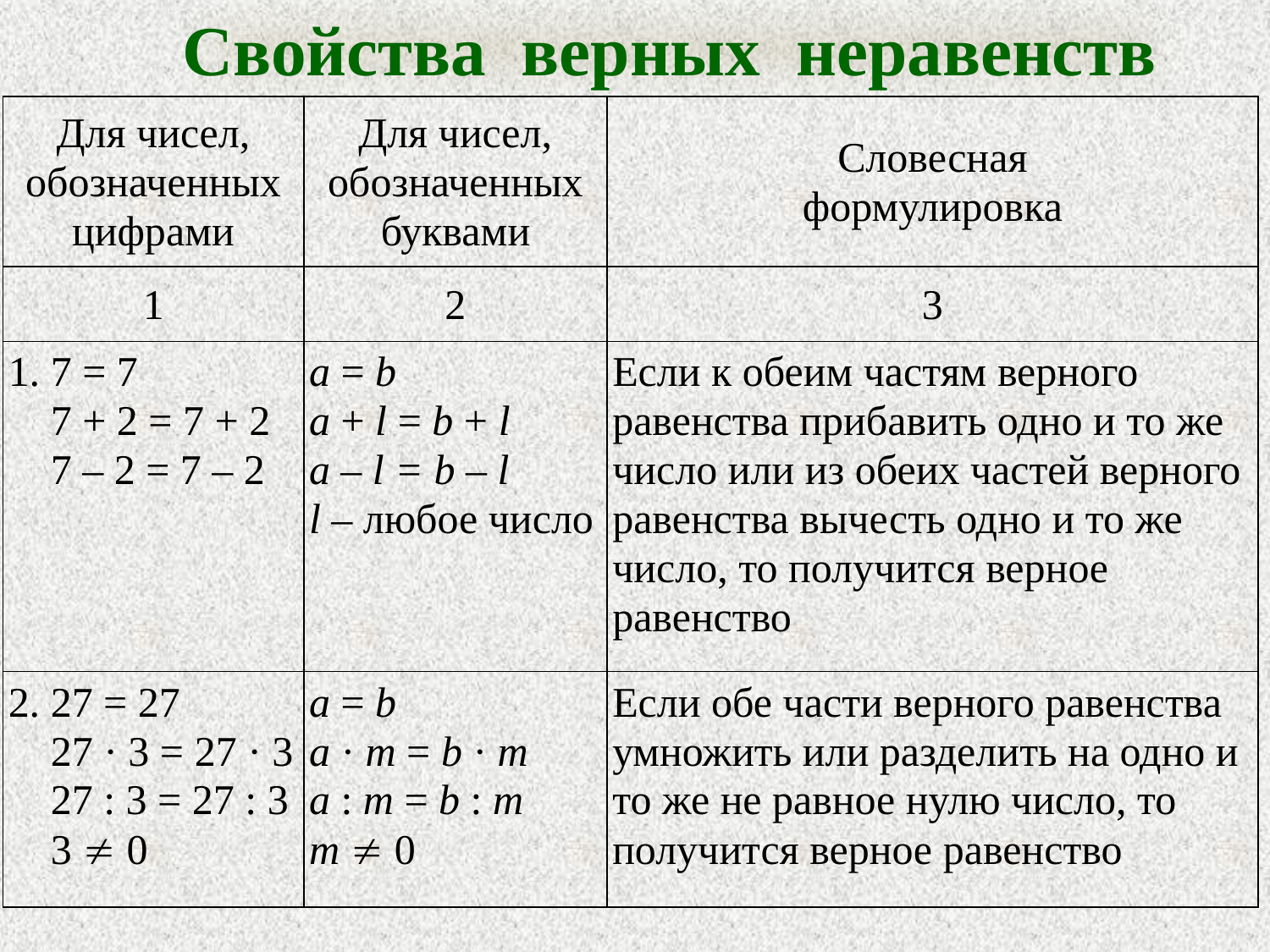

Свойства  верных  неравенств
| Для чисел, обозначенных цифрами | Для чисел, обозначенных буквами | Словесная формулировка |
| --- | --- | --- |
| 1 | 2 | 3 |
| 1. 7 = 7 7 + 2 = 7 + 2 7 – 2 = 7 – 2 | а = b a + l = b + l a – l = b – l l – любое число | Если к обеим частям верного равенства прибавить одно и то же число или из обеих частей верного равенства вычесть одно и то же число, то получится верное равенство |
| 2. 27 = 27 27 · 3 = 27 · 3 27 : 3 = 27 : 3 3 ≠ 0 | а = b a · m = b · m a : m = b : m m ≠ 0 | Если обе части верного равенства умножить или разделить на одно и то же не равное нулю число, то получится верное равенство |